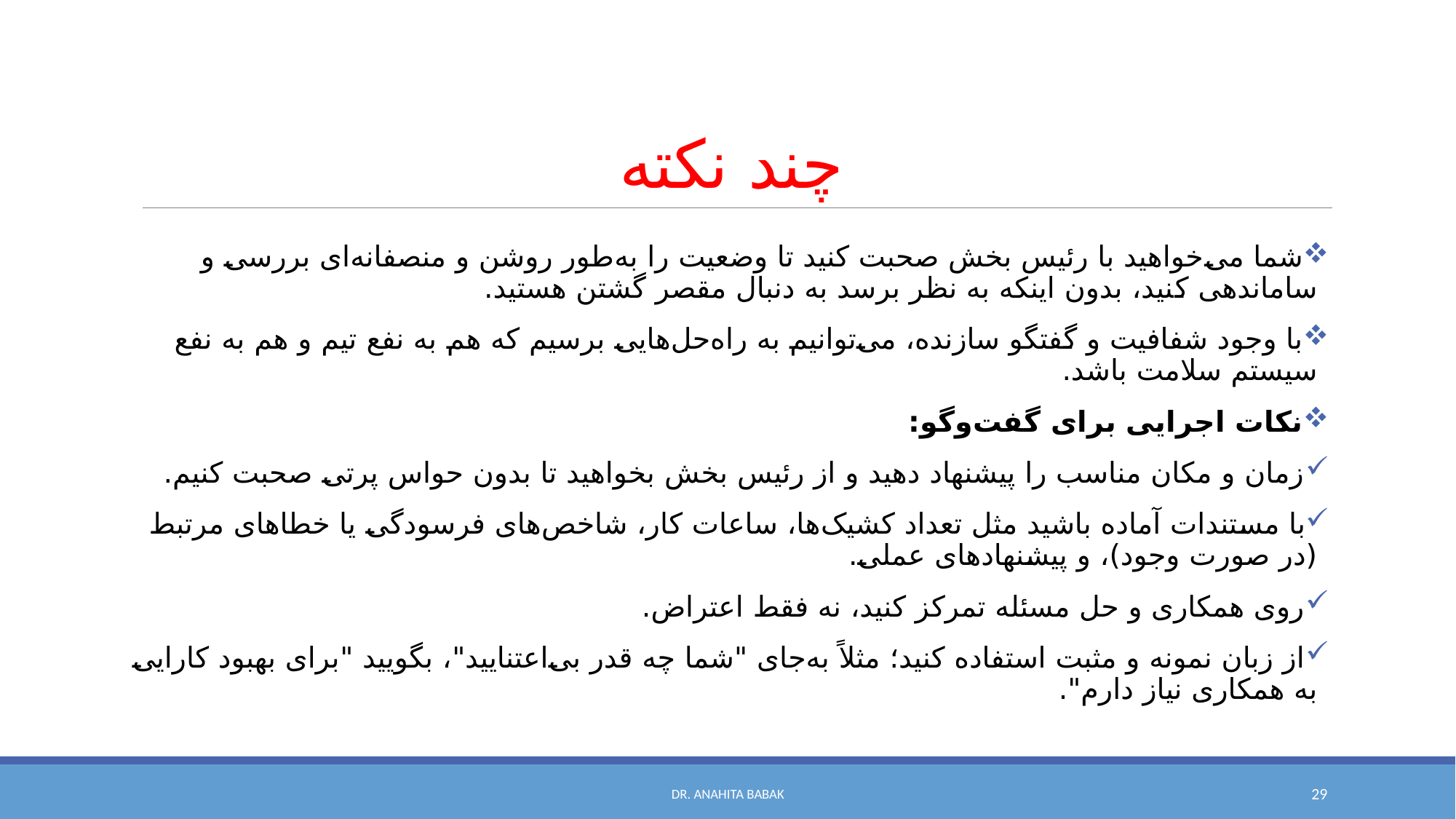

# چند نکته
شما می‌خواهید با رئیس بخش صحبت کنید تا وضعیت را به‌طور روشن و منصفانه‌ای بررسی و ساماندهی کنید، بدون اینکه به نظر برسد به دنبال مقصر گشتن هستید.
با وجود شفافیت و گفتگو سازنده، می‌توانیم به راه‌حل‌هایی برسیم که هم به نفع تیم و هم به نفع سیستم سلامت باشد.
نکات اجرایی برای گفت‌وگو:
زمان و مکان مناسب را پیشنهاد دهید و از رئیس بخش بخواهید تا بدون حواس‌ پرتی صحبت کنیم.
با مستندات آماده باشید مثل تعداد کشیک‌ها، ساعات کار، شاخص‌های فرسودگی یا خطاهای مرتبط (در صورت وجود)، و پیشنهادهای عملی.
روی همکاری و حل مسئله تمرکز کنید، نه فقط اعتراض.
از زبان نمونه و مثبت استفاده کنید؛ مثلاً به‌جای "شما چه قدر بی‌اعتنایید"، بگویید "برای بهبود کارایی به همکاری نیاز دارم".

Dr. Anahita Babak
29